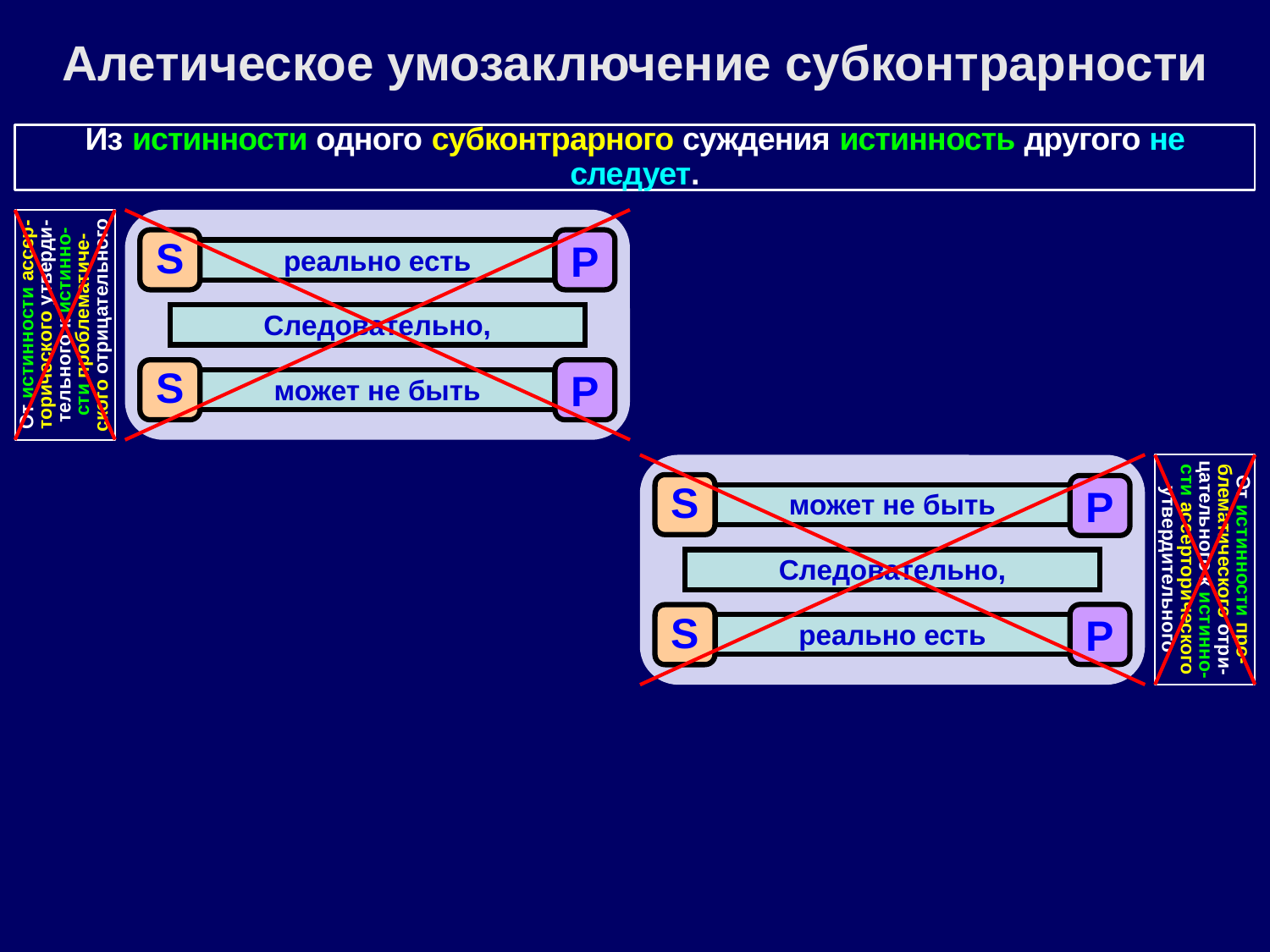

Алетическое умозаключение субконтрарности
Из истинности одного субконтрарного суждения истинность другого не следует.

S
P
реально есть
От истинности ассер-торического утверди-тельного к истинно-сти проблематиче-ского отрицательного
Следовательно,
S
P
может не быть

S
P
может не быть
От истинности про-блематического отри-цательного к истинно-сти ассерторического утвердительного
Следовательно,
P
S
реально есть